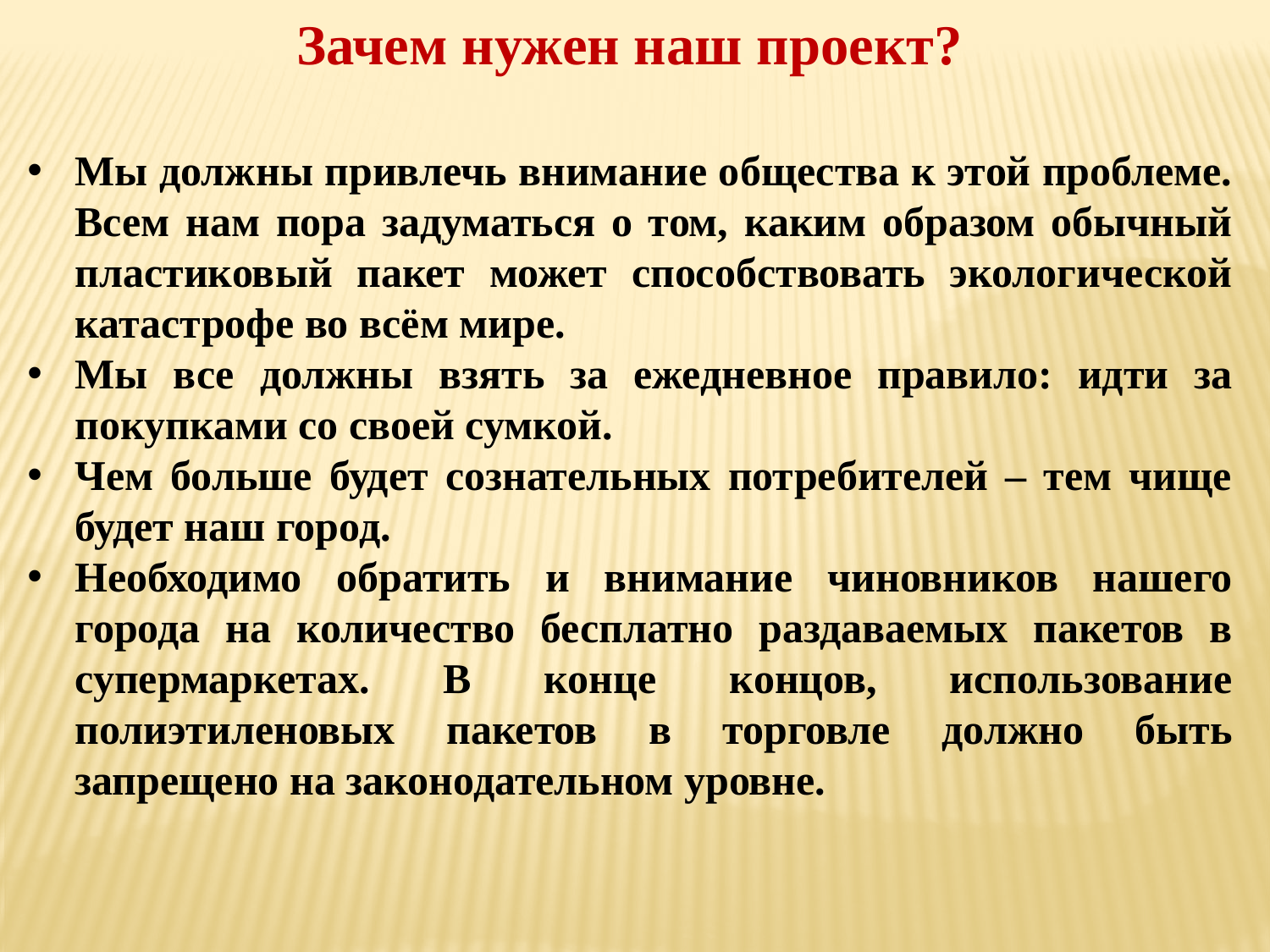

Зачем нужен наш проект?

Мы должны привлечь внимание общества к этой проблеме. Всем нам пора задуматься о том, каким образом обычный пластиковый пакет может способствовать экологической катастрофе во всём мире.
Мы все должны взять за ежедневное правило: идти за покупками со своей сумкой.
Чем больше будет сознательных потребителей – тем чище будет наш город.
Необходимо обратить и внимание чиновников нашего города на количество бесплатно раздаваемых пакетов в супермаркетах. В конце концов, использование полиэтиленовых пакетов в торговле должно быть запрещено на законодательном уровне.